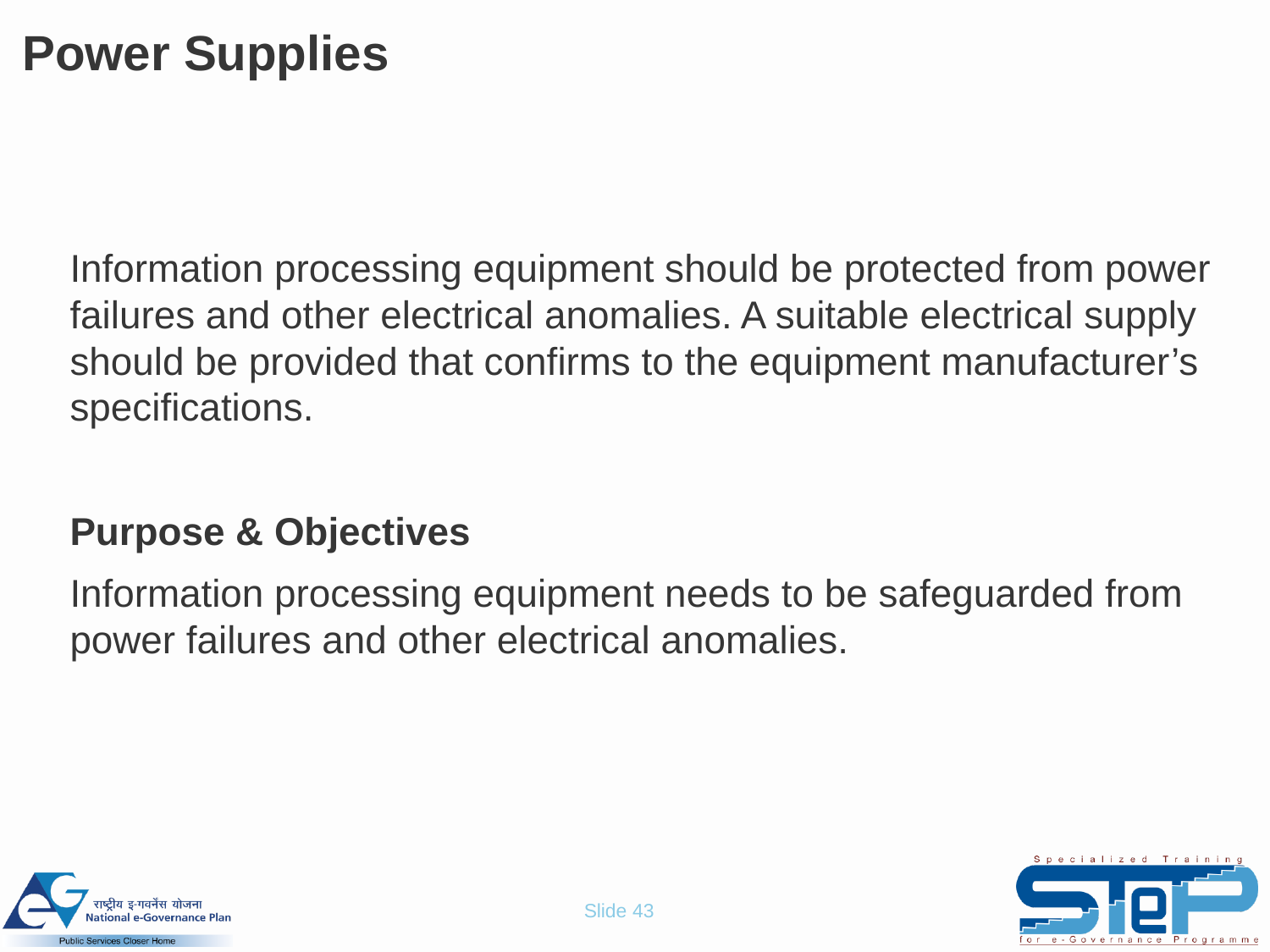

# Power Supplies
	Information processing equipment should be protected from power failures and other electrical anomalies. A suitable electrical supply should be provided that confirms to the equipment manufacturer’s specifications.

	Purpose & Objectives
	Information processing equipment needs to be safeguarded from power failures and other electrical anomalies.